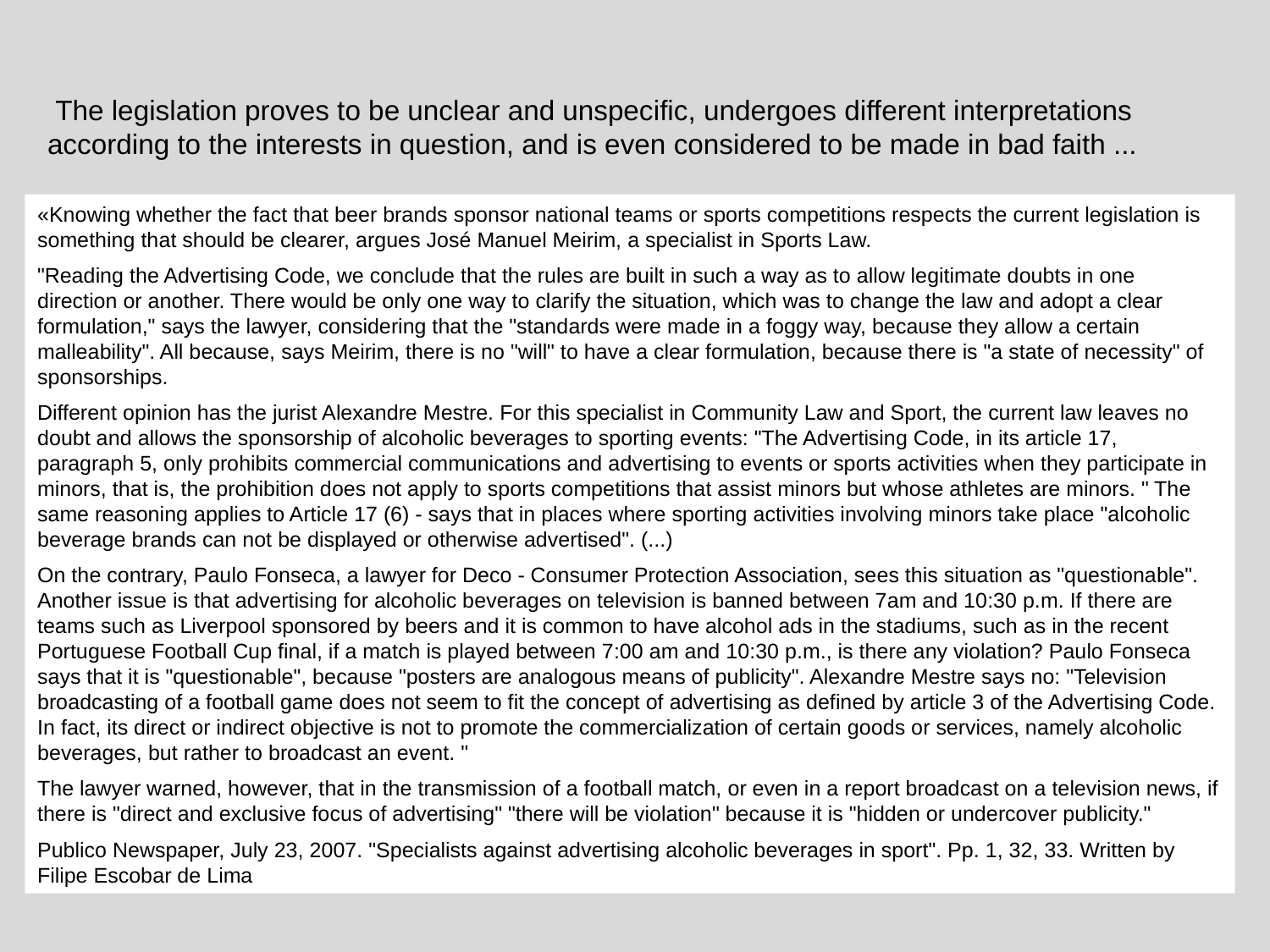

The legislation proves to be unclear and unspecific, undergoes different interpretations according to the interests in question, and is even considered to be made in bad faith ...
«Knowing whether the fact that beer brands sponsor national teams or sports competitions respects the current legislation is something that should be clearer, argues José Manuel Meirim, a specialist in Sports Law.
"Reading the Advertising Code, we conclude that the rules are built in such a way as to allow legitimate doubts in one direction or another. There would be only one way to clarify the situation, which was to change the law and adopt a clear formulation," says the lawyer, considering that the "standards were made in a foggy way, because they allow a certain malleability". All because, says Meirim, there is no "will" to have a clear formulation, because there is "a state of necessity" of sponsorships.
Different opinion has the jurist Alexandre Mestre. For this specialist in Community Law and Sport, the current law leaves no doubt and allows the sponsorship of alcoholic beverages to sporting events: "The Advertising Code, in its article 17, paragraph 5, only prohibits commercial communications and advertising to events or sports activities when they participate in minors, that is, the prohibition does not apply to sports competitions that assist minors but whose athletes are minors. " The same reasoning applies to Article 17 (6) - says that in places where sporting activities involving minors take place "alcoholic beverage brands can not be displayed or otherwise advertised". (...)
On the contrary, Paulo Fonseca, a lawyer for Deco - Consumer Protection Association, sees this situation as "questionable". Another issue is that advertising for alcoholic beverages on television is banned between 7am and 10:30 p.m. If there are teams such as Liverpool sponsored by beers and it is common to have alcohol ads in the stadiums, such as in the recent Portuguese Football Cup final, if a match is played between 7:00 am and 10:30 p.m., is there any violation? Paulo Fonseca says that it is "questionable", because "posters are analogous means of publicity". Alexandre Mestre says no: "Television broadcasting of a football game does not seem to fit the concept of advertising as defined by article 3 of the Advertising Code. In fact, its direct or indirect objective is not to promote the commercialization of certain goods or services, namely alcoholic beverages, but rather to broadcast an event. "
The lawyer warned, however, that in the transmission of a football match, or even in a report broadcast on a television news, if there is "direct and exclusive focus of advertising" "there will be violation" because it is "hidden or undercover publicity."
Publico Newspaper, July 23, 2007. "Specialists against advertising alcoholic beverages in sport". Pp. 1, 32, 33. Written by Filipe Escobar de Lima